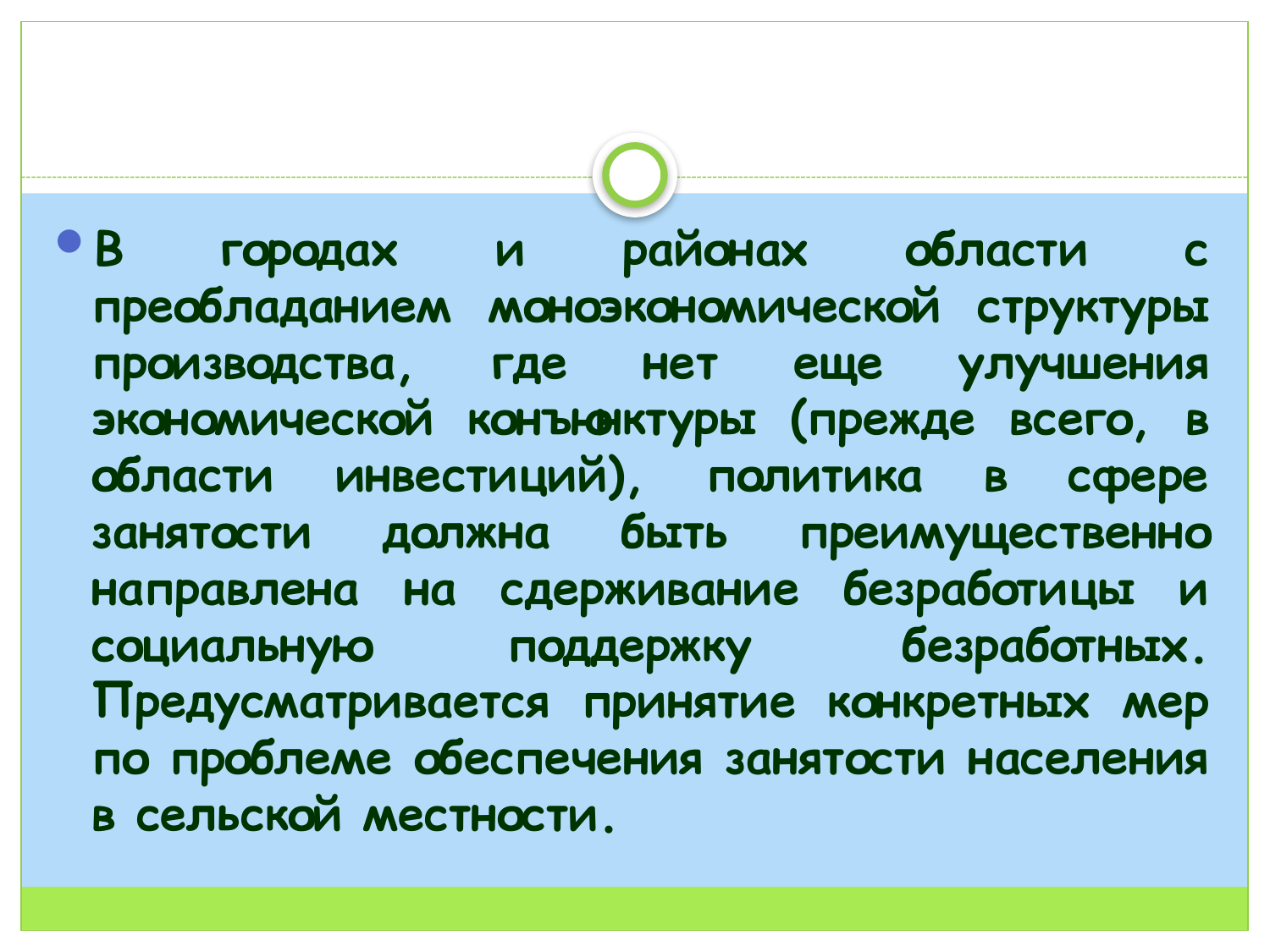

В городах и районах области с преобладанием моноэкономической структуры производства, где нет еще улучшения экономической конъюнктуры (прежде всего, в области инвестиций), политика в сфере занятости должна быть преимущественно направлена на сдерживание безработицы и социальную поддержку безработных. Предусматривается принятие конкретных мер по проблеме обеспечения занятости населения в сельской местности.